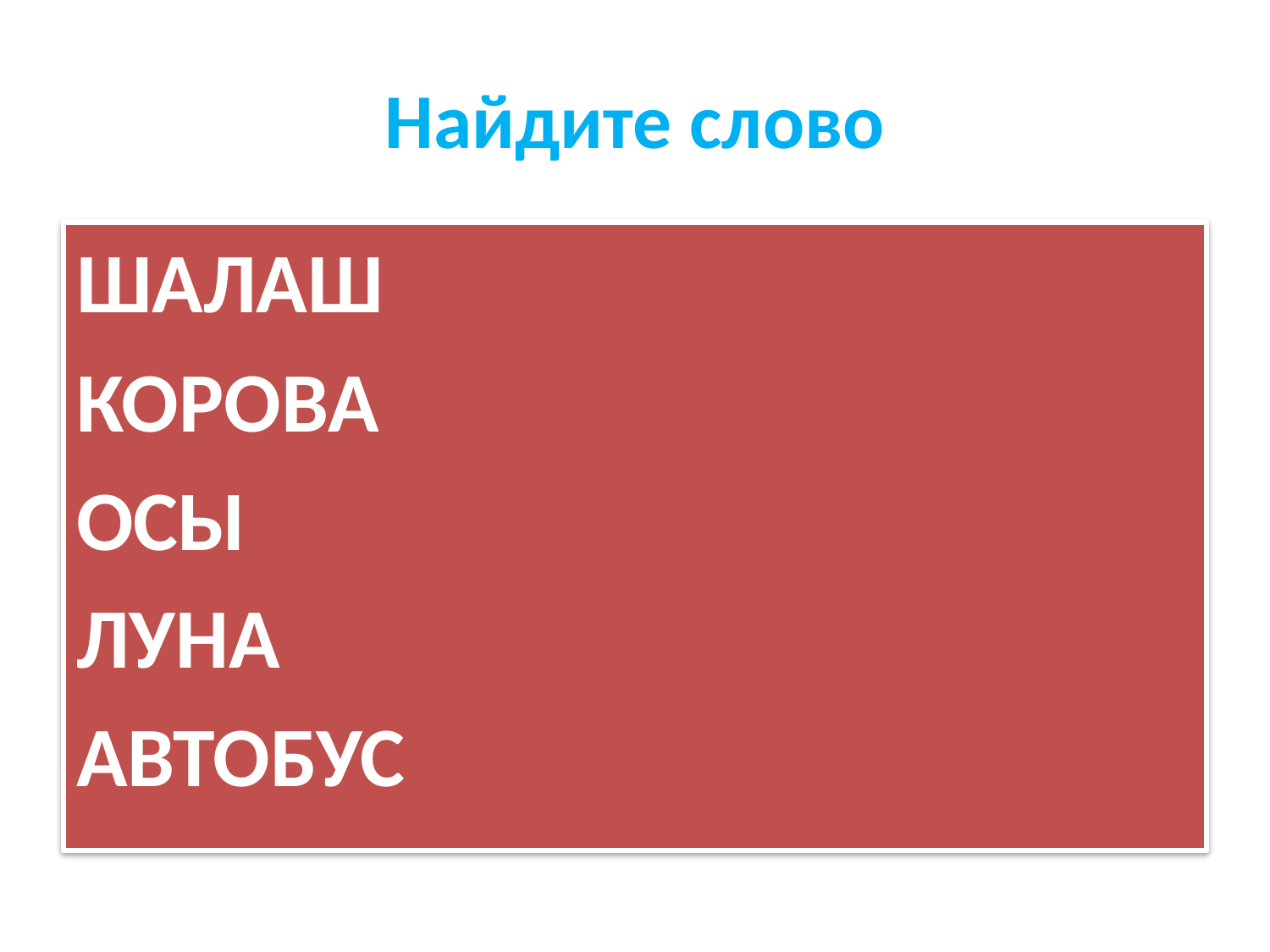

# Найдите слово
ШАЛАШ
КОРОВА
ОСЫ
ЛУНА
АВТОБУС